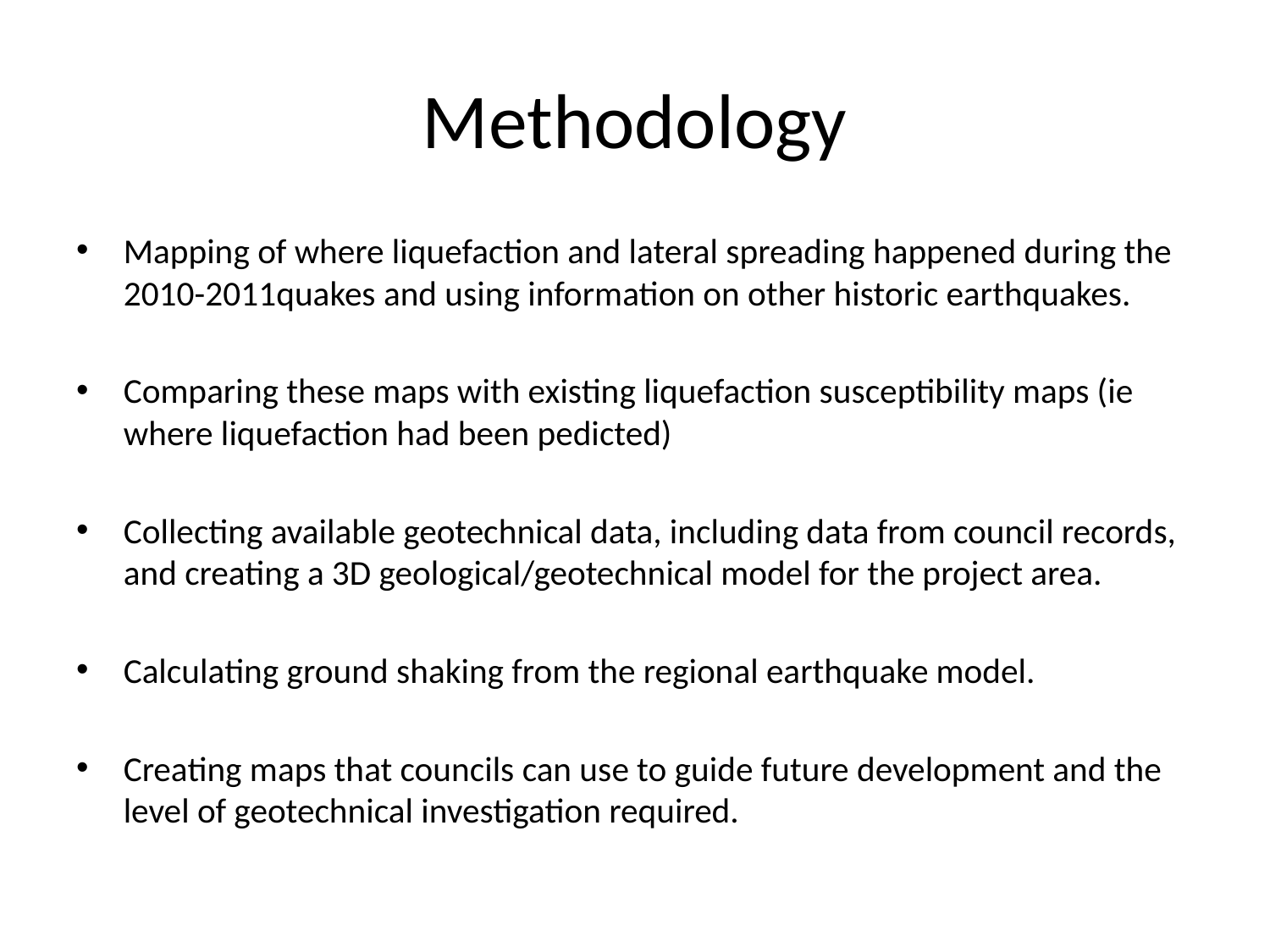

# Methodology
Mapping of where liquefaction and lateral spreading happened during the 2010-2011quakes and using information on other historic earthquakes.

Comparing these maps with existing liquefaction susceptibility maps (ie where liquefaction had been pedicted)

Collecting available geotechnical data, including data from council records, and creating a 3D geological/geotechnical model for the project area.

Calculating ground shaking from the regional earthquake model.

Creating maps that councils can use to guide future development and the level of geotechnical investigation required.